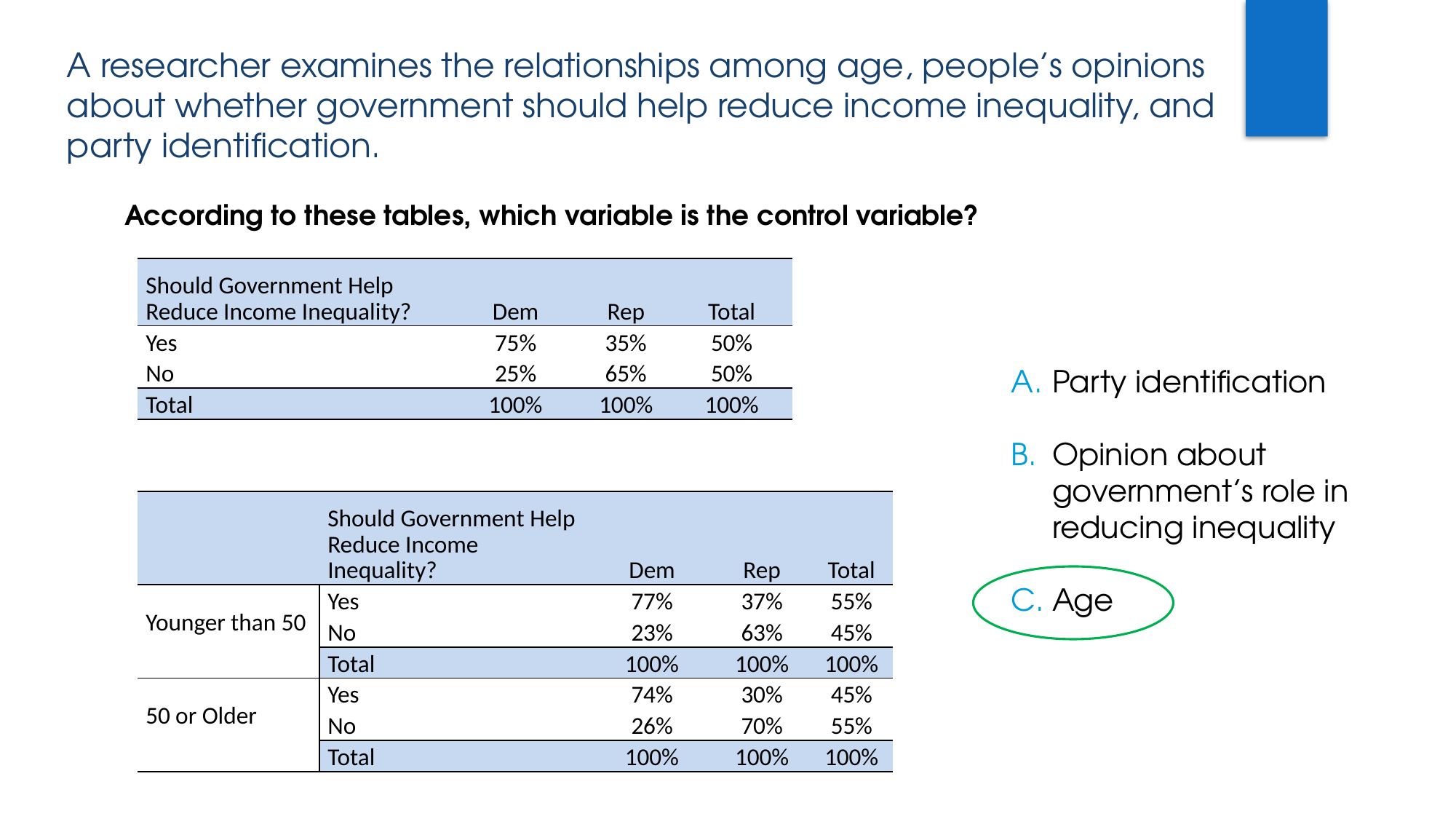

A researcher examines the relationships among age, people’s opinions about whether government should help reduce income inequality, and party identification.
According to these tables, which variable is the control variable?
| Should Government Help Reduce Income Inequality? | Dem | Rep | Total |
| --- | --- | --- | --- |
| Yes | 75% | 35% | 50% |
| No | 25% | 65% | 50% |
| Total | 100% | 100% | 100% |
Party identification

Opinion about government’s role in reducing inequality

Age
|  | Should Government Help Reduce Income Inequality? | Dem | Rep | Total |
| --- | --- | --- | --- | --- |
| Younger than 50 | Yes | 77% | 37% | 55% |
|  | No | 23% | 63% | 45% |
|  | Total | 100% | 100% | 100% |
| 50 or Older | Yes | 74% | 30% | 45% |
|  | No | 26% | 70% | 55% |
|  | Total | 100% | 100% | 100% |